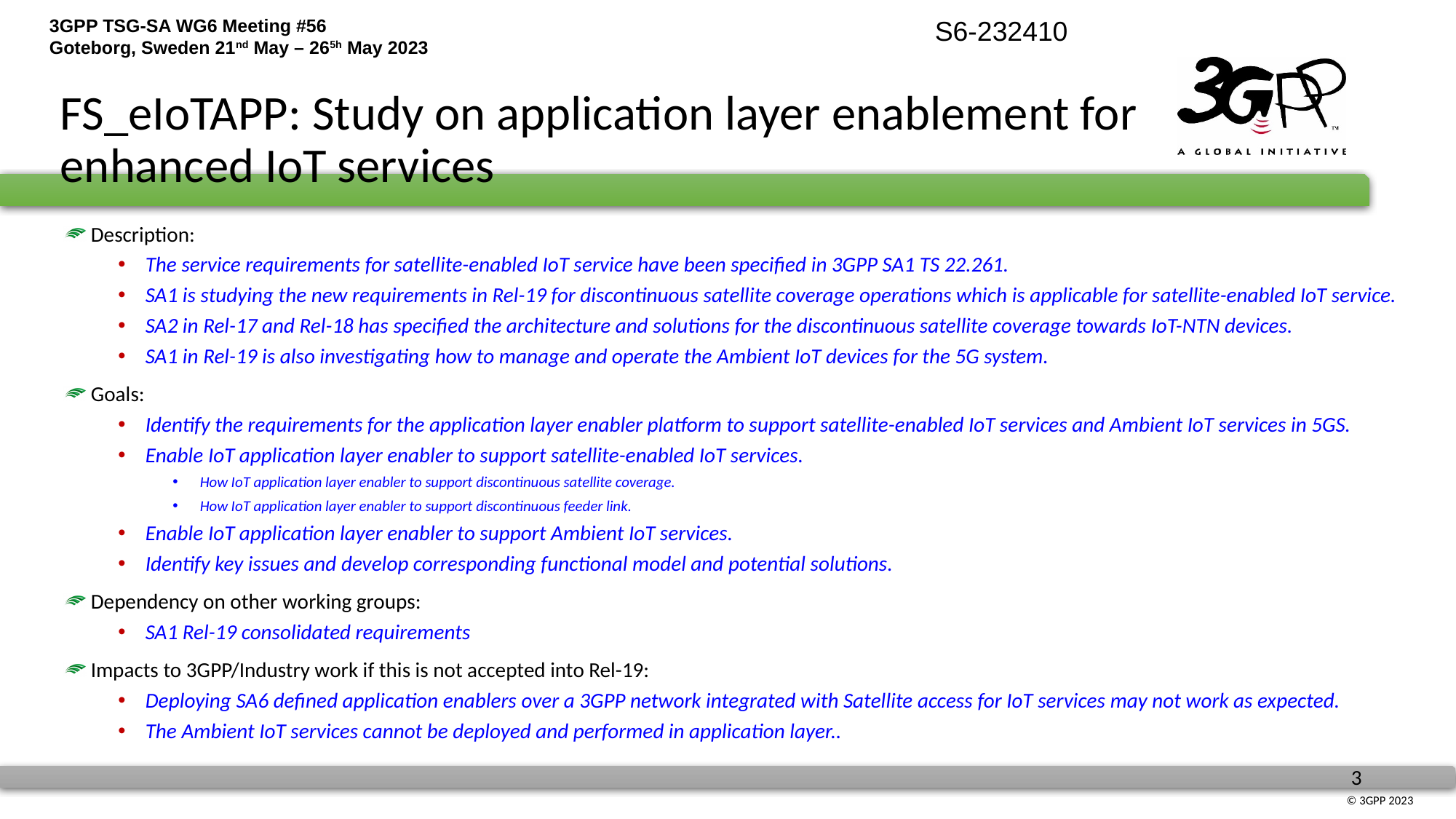

# FS_eIoTAPP: Study on application layer enablement for enhanced IoT services
Description:
The service requirements for satellite-enabled IoT service have been specified in 3GPP SA1 TS 22.261.
SA1 is studying the new requirements in Rel-19 for discontinuous satellite coverage operations which is applicable for satellite-enabled IoT service.
SA2 in Rel-17 and Rel-18 has specified the architecture and solutions for the discontinuous satellite coverage towards IoT-NTN devices.
SA1 in Rel-19 is also investigating how to manage and operate the Ambient IoT devices for the 5G system.
Goals:
Identify the requirements for the application layer enabler platform to support satellite-enabled IoT services and Ambient IoT services in 5GS.
Enable IoT application layer enabler to support satellite-enabled IoT services.
How IoT application layer enabler to support discontinuous satellite coverage.
How IoT application layer enabler to support discontinuous feeder link.
Enable IoT application layer enabler to support Ambient IoT services.
Identify key issues and develop corresponding functional model and potential solutions.
Dependency on other working groups:
SA1 Rel-19 consolidated requirements
Impacts to 3GPP/Industry work if this is not accepted into Rel-19:
Deploying SA6 defined application enablers over a 3GPP network integrated with Satellite access for IoT services may not work as expected.
The Ambient IoT services cannot be deployed and performed in application layer..